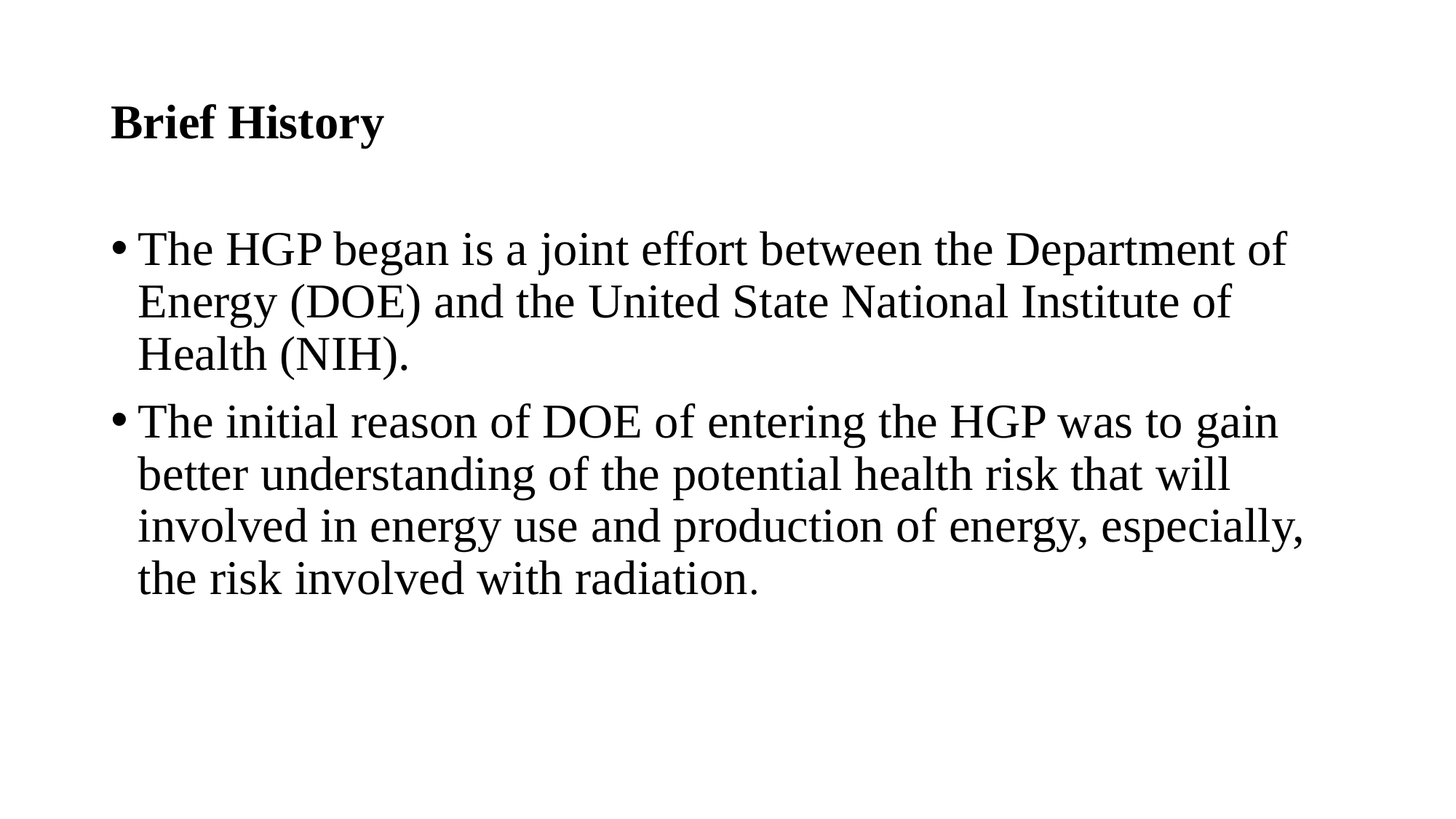

# Brief History
The HGP began is a joint effort between the Department of Energy (DOE) and the United State National Institute of Health (NIH).
The initial reason of DOE of entering the HGP was to gain better understanding of the potential health risk that will involved in energy use and production of energy, especially, the risk involved with radiation.